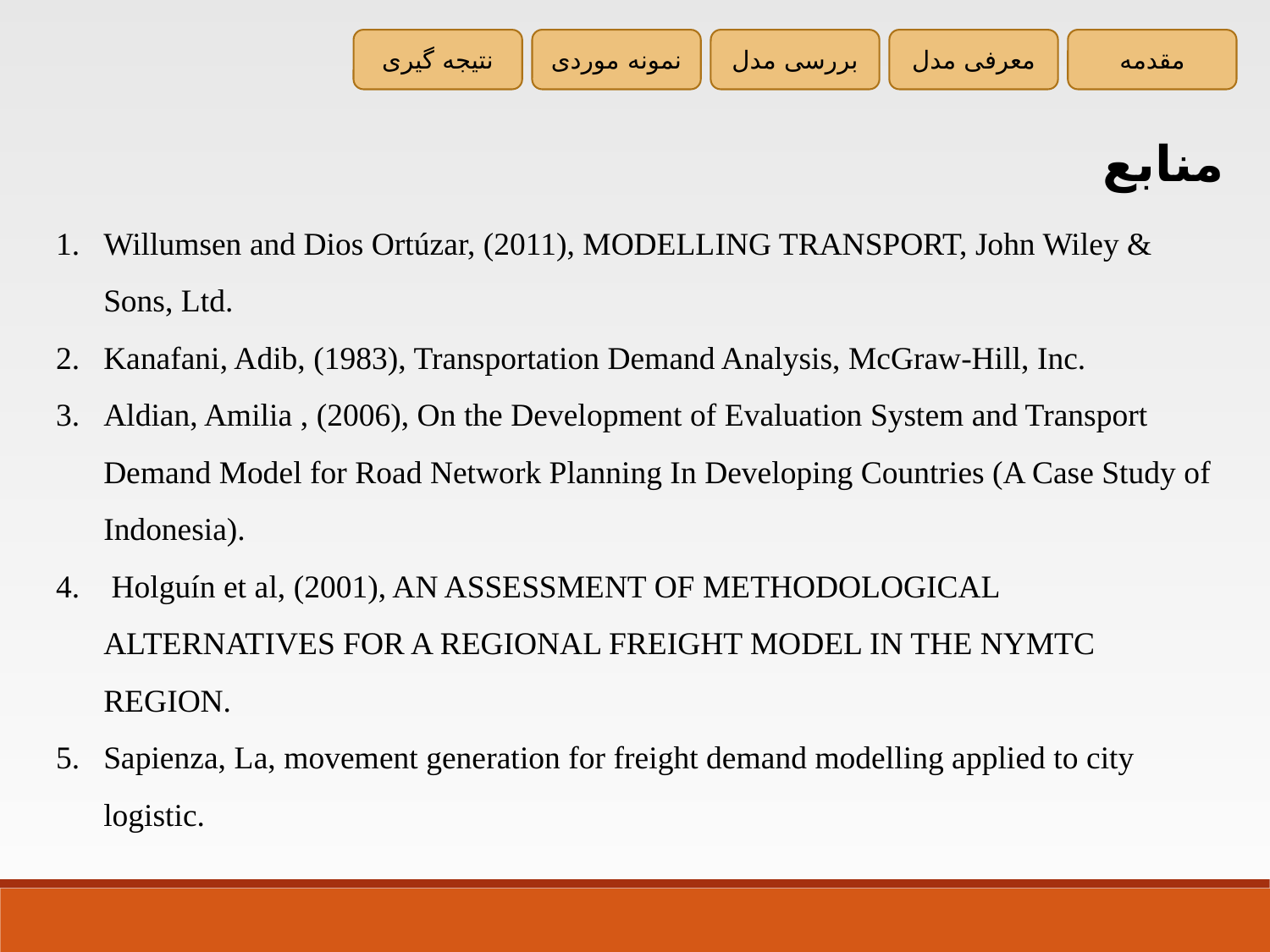

نتیجه گیری
نمونه موردی
بررسی مدل
معرفی مدل
مقدمه
منابع
Willumsen and Dios Ortúzar, (2011), MODELLING TRANSPORT, John Wiley & Sons, Ltd.
Kanafani, Adib, (1983), Transportation Demand Analysis, McGraw-Hill, Inc.
Aldian, Amilia , (2006), On the Development of Evaluation System and Transport Demand Model for Road Network Planning In Developing Countries (A Case Study of Indonesia).
 Holguín et al, (2001), AN ASSESSMENT OF METHODOLOGICAL ALTERNATIVES FOR A REGIONAL FREIGHT MODEL IN THE NYMTC REGION.
Sapienza, La, movement generation for freight demand modelling applied to city logistic.